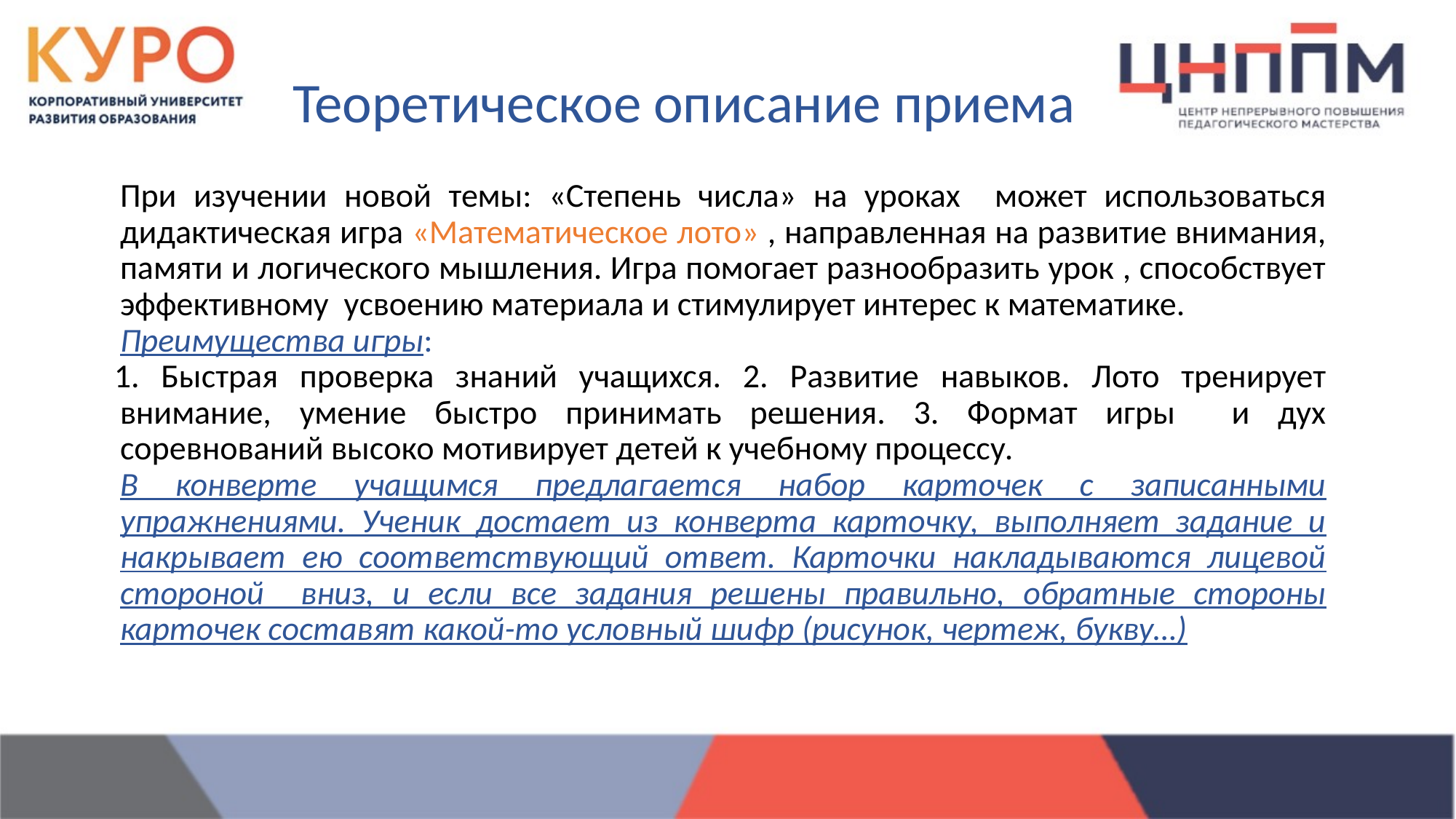

# Теоретическое описание приема
		При изучении новой темы: «Степень числа» на уроках  может использоваться дидактическая игра «Математическое лото» , направленная на развитие внимания, памяти и логического мышления. Игра помогает разнообразить урок , способствует эффективному  усвоению материала и стимулирует интерес к математике.
		Преимущества игры:
1. Быстрая проверка знаний учащихся. 2. Развитие навыков. Лото тренирует внимание, умение быстро принимать решения. 3. Формат игры  и дух соревнований высоко мотивирует детей к учебному процессу.
		В конверте учащимся предлагается набор карточек с записанными упражнениями. Ученик достает из конверта карточку, выполняет задание и накрывает ею соответствующий ответ. Карточки накладываются лицевой стороной  вниз, и если все задания решены правильно, обратные стороны карточек составят какой-то условный шифр (рисунок, чертеж, букву…)